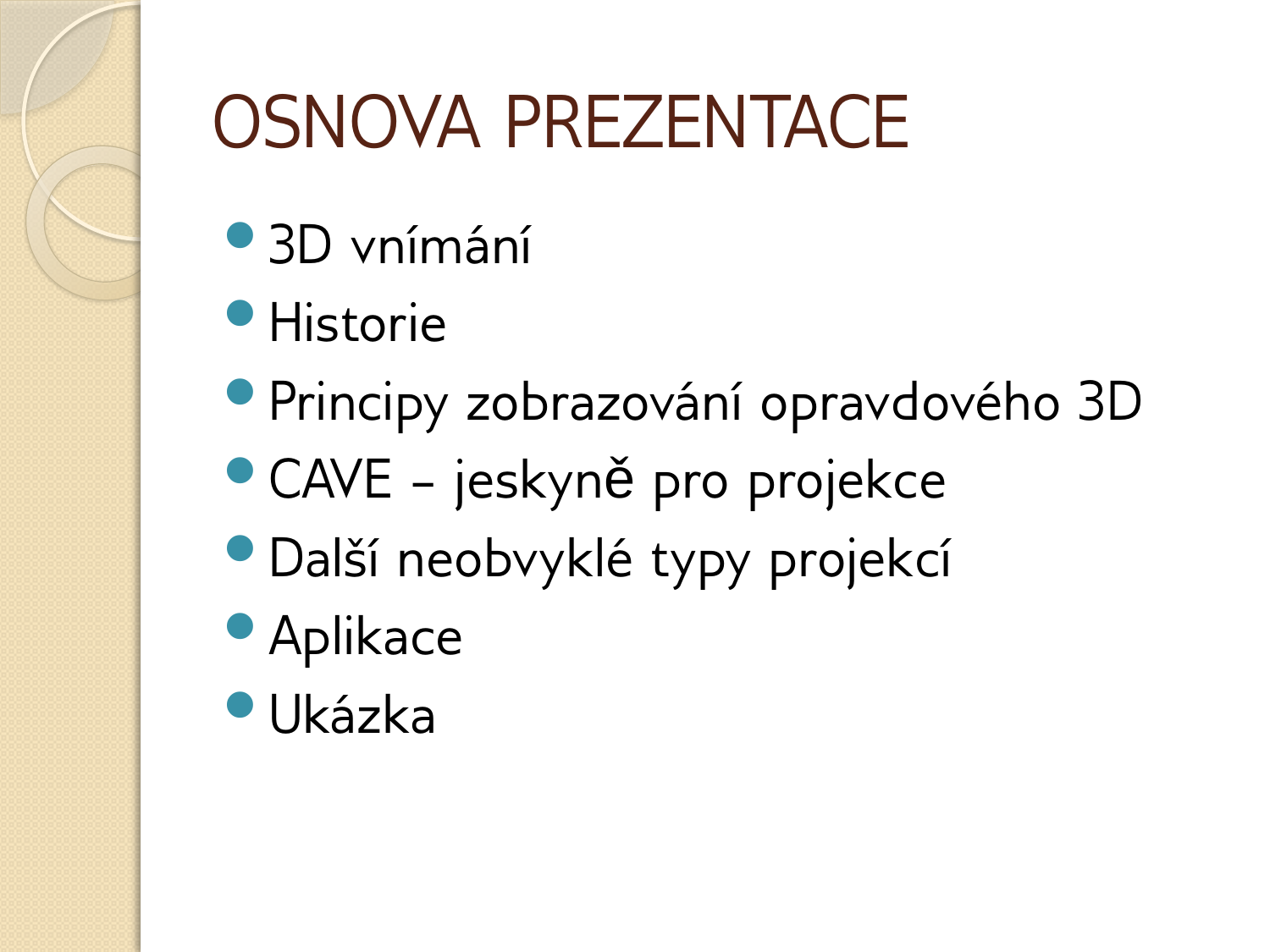

# OSNOVA PREZENTACE
3D vnímání
Historie
Principy zobrazování opravdového 3D
CAVE – jeskyně pro projekce
Další neobvyklé typy projekcí
Aplikace
Ukázka